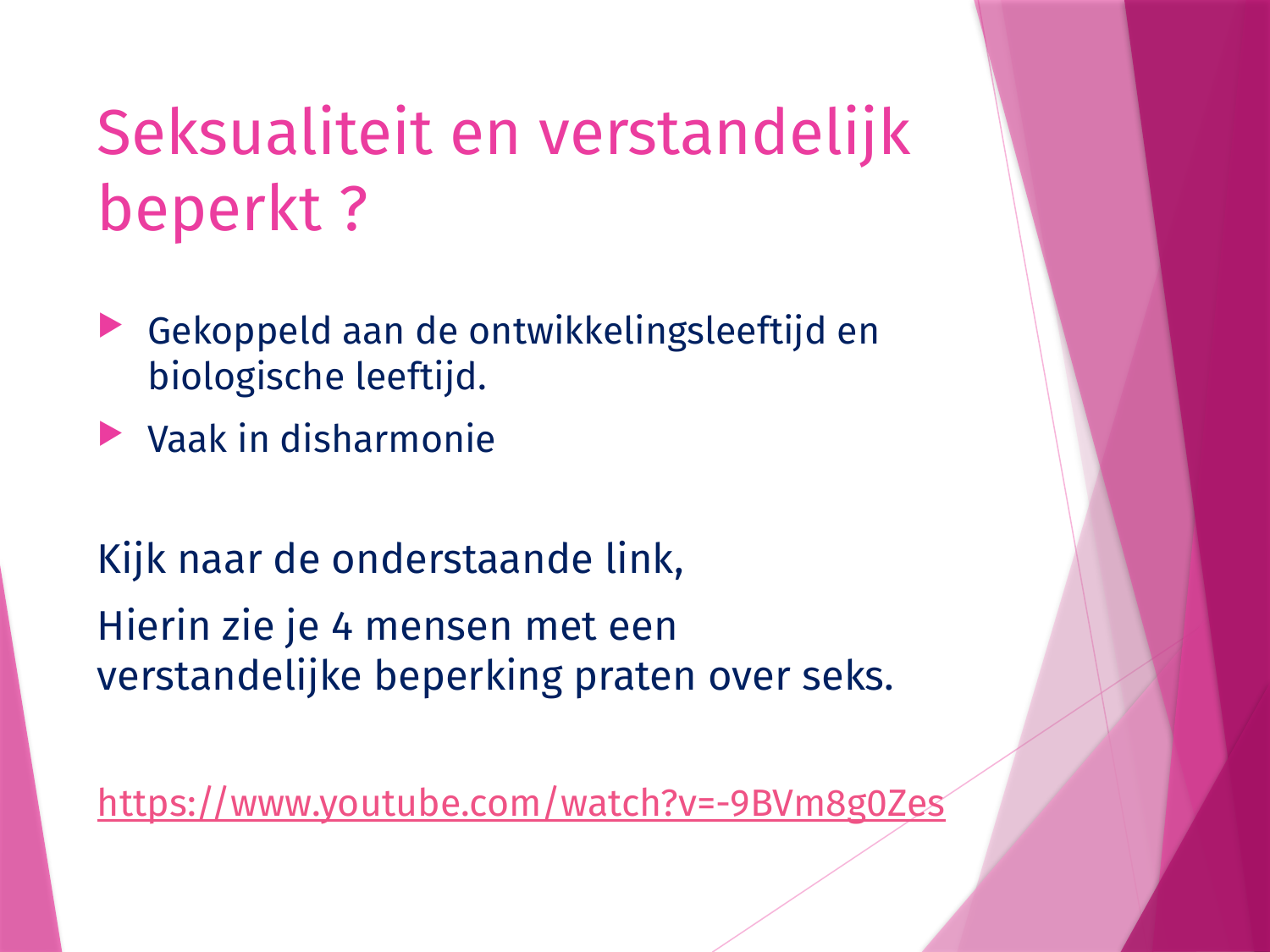

# Seksualiteit en verstandelijk beperkt ?
Gekoppeld aan de ontwikkelingsleeftijd en biologische leeftijd.
Vaak in disharmonie

Kijk naar de onderstaande link,
Hierin zie je 4 mensen met een verstandelijke beperking praten over seks.

https://www.youtube.com/watch?v=-9BVm8g0Zes